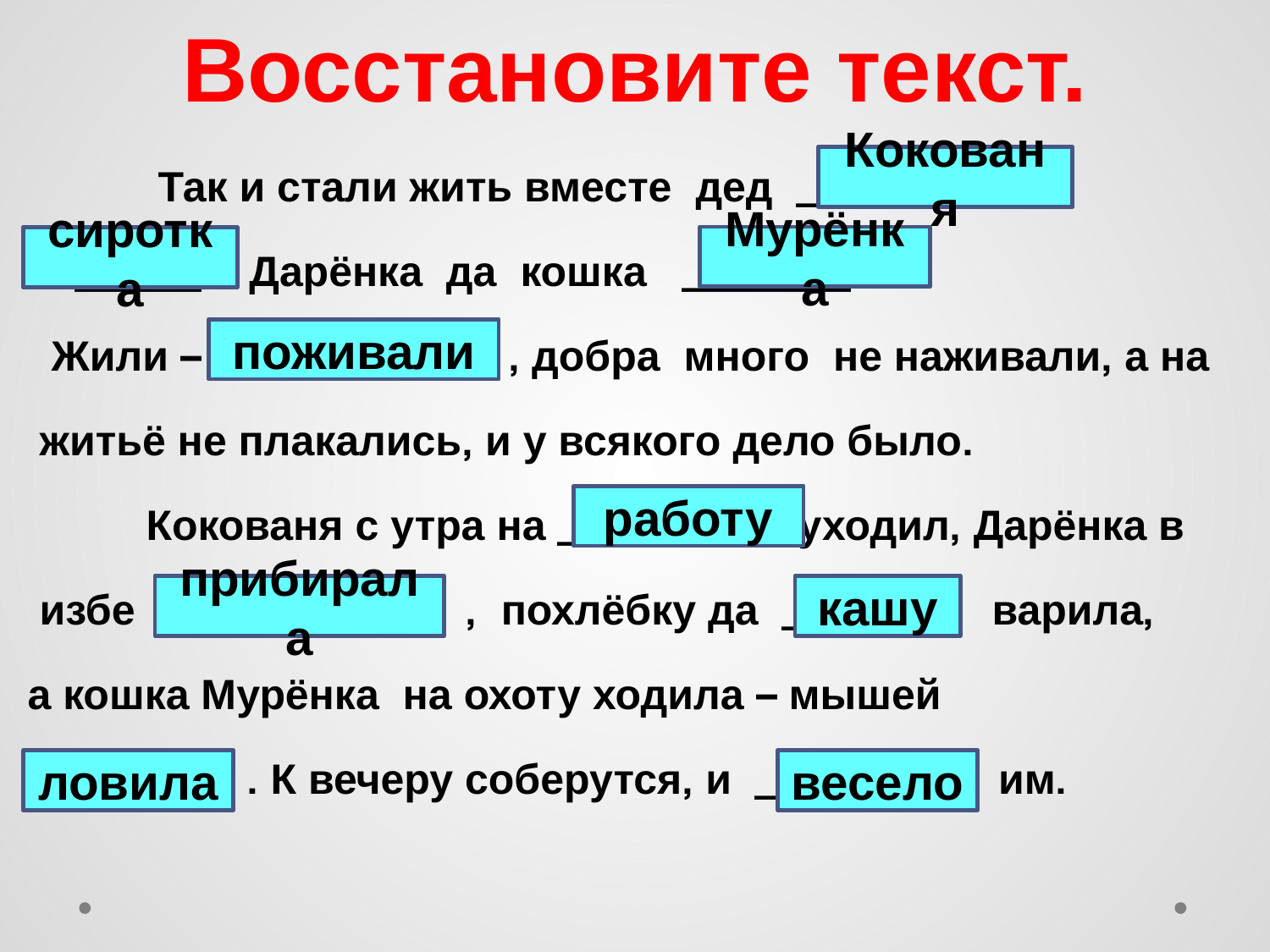

# Восстановите текст.
           Так и стали жить вместе  дед  ________        ,
    ______    Дарёнка  да  кошка   ________     .
  Жили – __________       , добра  много  не наживали, а на
 житьё не плакались, и у всякого дело было.
          Кокованя с утра на ________      уходил, Дарёнка в
 избе  __________        ,  похлёбку да  ______       варила,
а кошка Мурёнка  на охоту ходила – мышей
_______      . К вечеру соберутся, и  _______        им.

Кокованя
Мурёнка
сиротка
поживали
работу
прибирала
кашу
ловила
весело